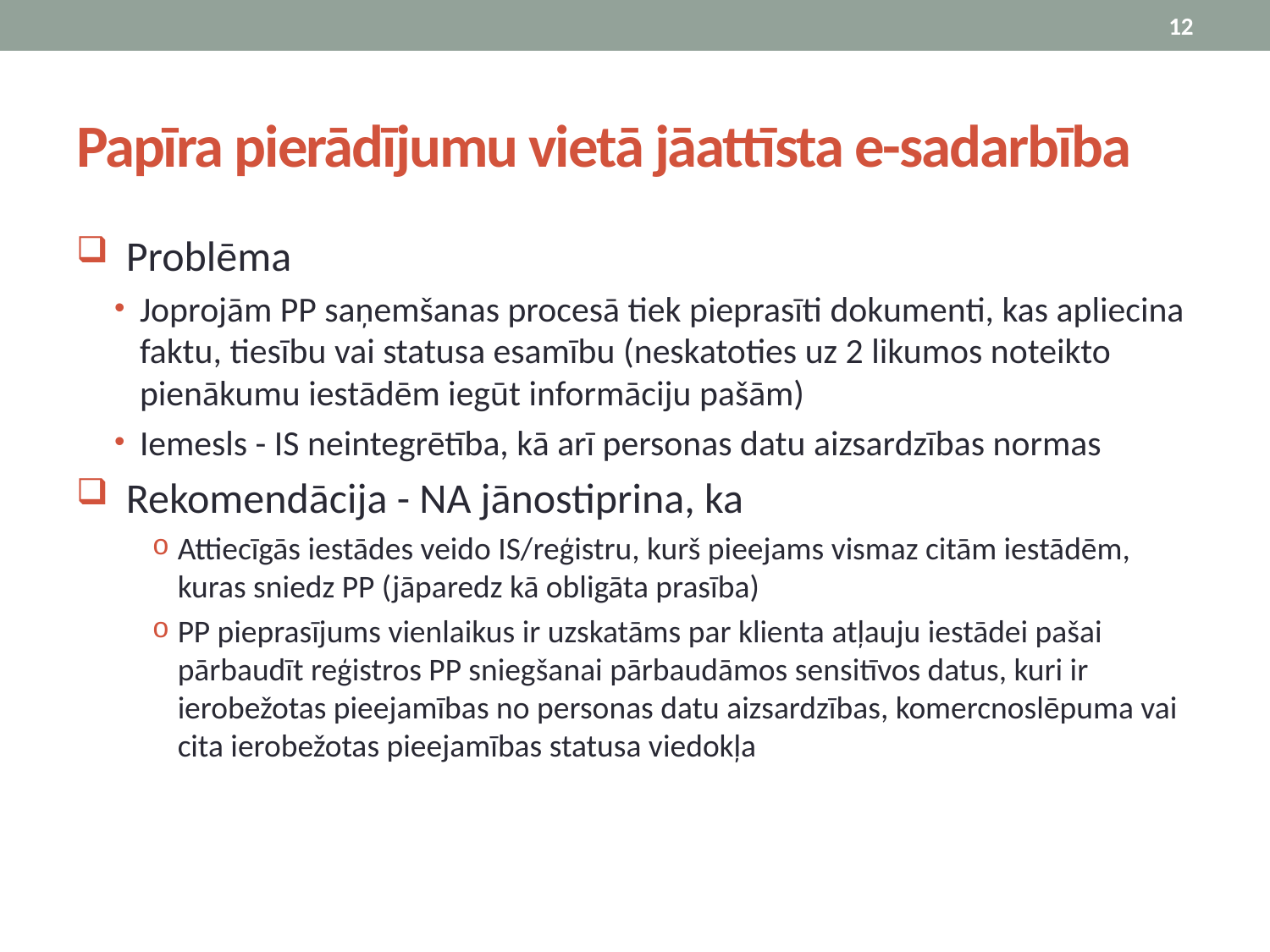

12
# Papīra pierādījumu vietā jāattīsta e-sadarbība
Problēma
Joprojām PP saņemšanas procesā tiek pieprasīti dokumenti, kas apliecina faktu, tiesību vai statusa esamību (neskatoties uz 2 likumos noteikto pienākumu iestādēm iegūt informāciju pašām)
Iemesls - IS neintegrētība, kā arī personas datu aizsardzības normas
Rekomendācija - NA jānostiprina, ka
Attiecīgās iestādes veido IS/reģistru, kurš pieejams vismaz citām iestādēm, kuras sniedz PP (jāparedz kā obligāta prasība)
PP pieprasījums vienlaikus ir uzskatāms par klienta atļauju iestādei pašai pārbaudīt reģistros PP sniegšanai pārbaudāmos sensitīvos datus, kuri ir ierobežotas pieejamības no personas datu aizsardzības, komercnoslēpuma vai cita ierobežotas pieejamības statusa viedokļa